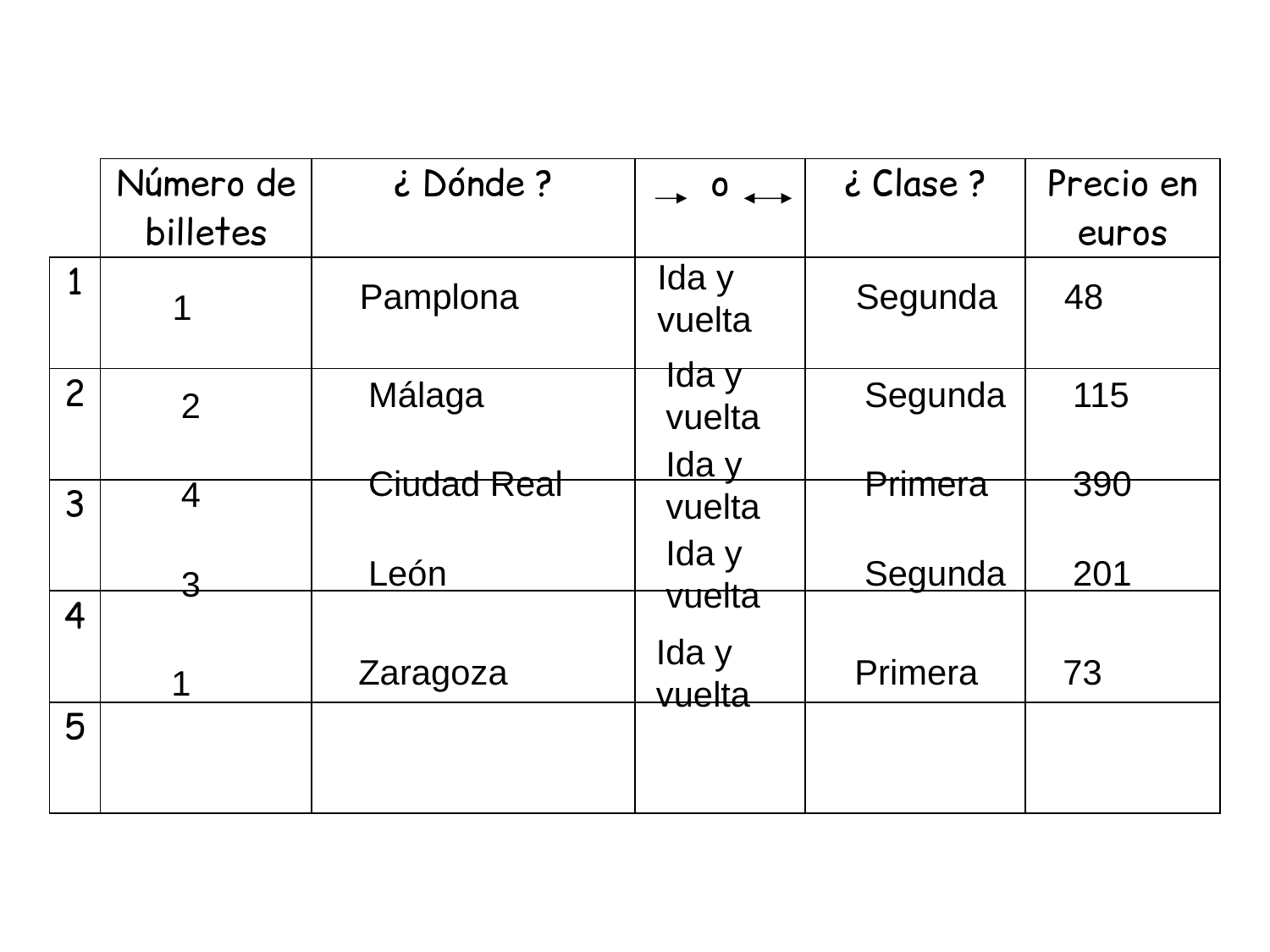

|  | Número de billetes | ¿ Dónde ? | o | ¿ Clase ? | Precio en euros |
| --- | --- | --- | --- | --- | --- |
| 1 |  |  |  |  |  |
| 2 |  |  |  |  |  |
| 3 |  |  |  |  |  |
| 4 |  |  |  |  |  |
| 5 |  |  |  |  |  |

Ida y vuelta
Pamplona
Segunda
48
1
Ida y vuelta
Málaga
Segunda
115
2
Ida y vuelta
Ciudad Real
Primera
390
4
Ida y vuelta
León
Segunda
201
3
Ida y vuelta
Zaragoza
Primera
73
1